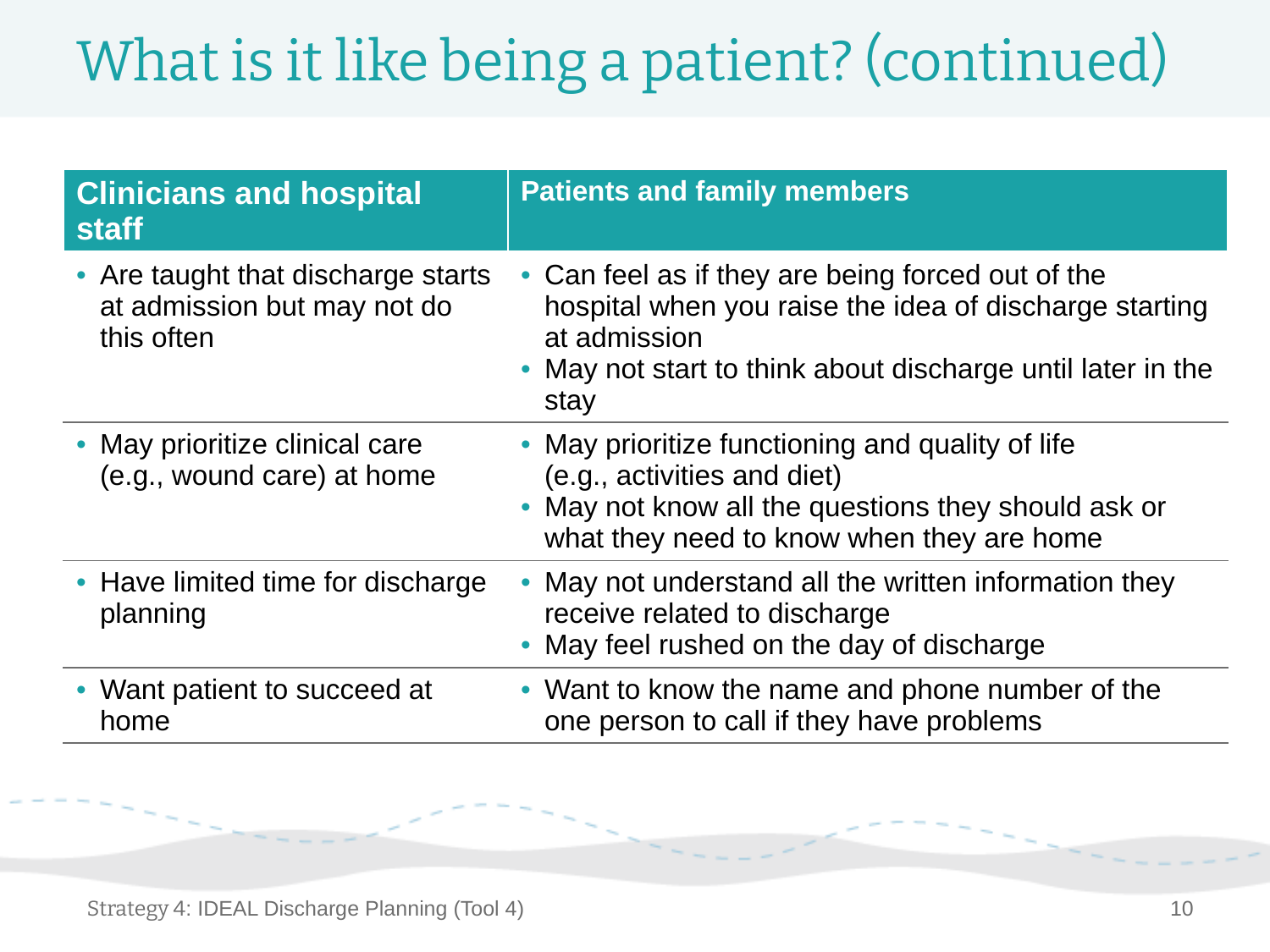

# What is it like being a patient? (continued)
| Clinicians and hospital staff | Patients and family members |
| --- | --- |
| Are taught that discharge starts at admission but may not do this often | Can feel as if they are being forced out of the hospital when you raise the idea of discharge starting at admission May not start to think about discharge until later in the stay |
| May prioritize clinical care (e.g., wound care) at home | May prioritize functioning and quality of life (e.g., activities and diet) May not know all the questions they should ask or what they need to know when they are home |
| Have limited time for discharge planning | May not understand all the written information they receive related to discharge May feel rushed on the day of discharge |
| Want patient to succeed at home | Want to know the name and phone number of the one person to call if they have problems |
Strategy 4: IDEAL Discharge Planning (Tool 4)
10